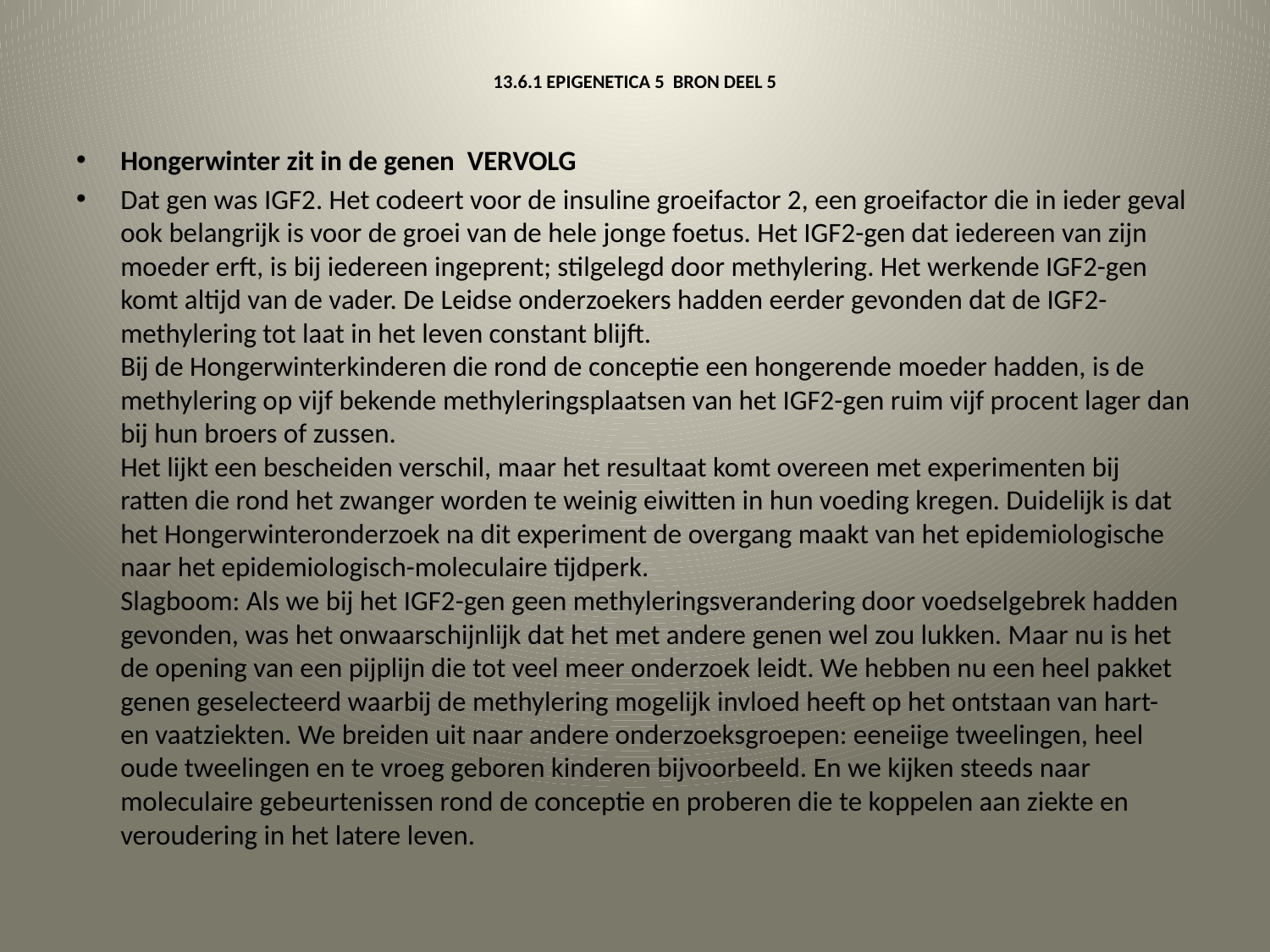

# 13.6.1 EPIGENETICA 5  BRON DEEL 5
Hongerwinter zit in de genen  VERVOLG
Dat gen was IGF2. Het codeert voor de insuline groeifactor 2, een groeifactor die in ieder geval ook belangrijk is voor de groei van de hele jonge foetus. Het IGF2-gen dat iedereen van zijn moeder erft, is bij iedereen ingeprent; stilgelegd door methylering. Het werkende IGF2-gen komt altijd van de vader. De Leidse onderzoekers hadden eerder gevonden dat de IGF2-methylering tot laat in het leven constant blijft.
Bij de Hongerwinterkinderen die rond de conceptie een hongerende moeder hadden, is de methylering op vijf bekende methyleringsplaatsen van het IGF2-gen ruim vijf procent lager dan bij hun broers of zussen.
Het lijkt een bescheiden verschil, maar het resultaat komt overeen met experimenten bij ratten die rond het zwanger worden te weinig eiwitten in hun voeding kregen. Duidelijk is dat het Hongerwinteronderzoek na dit experiment de overgang maakt van het epidemiologische naar het epidemiologisch-moleculaire tijdperk.
Slagboom: Als we bij het IGF2-gen geen methyleringsverandering door voedselgebrek hadden gevonden, was het onwaarschijnlijk dat het met andere genen wel zou lukken. Maar nu is het de opening van een pijplijn die tot veel meer onderzoek leidt. We hebben nu een heel pakket genen geselecteerd waarbij de methylering mogelijk invloed heeft op het ontstaan van hart- en vaatziekten. We breiden uit naar andere onderzoeksgroepen: eeneiige tweelingen, heel oude tweelingen en te vroeg geboren kinderen bijvoorbeeld. En we kijken steeds naar moleculaire gebeurtenissen rond de conceptie en proberen die te koppelen aan ziekte en veroudering in het latere leven.